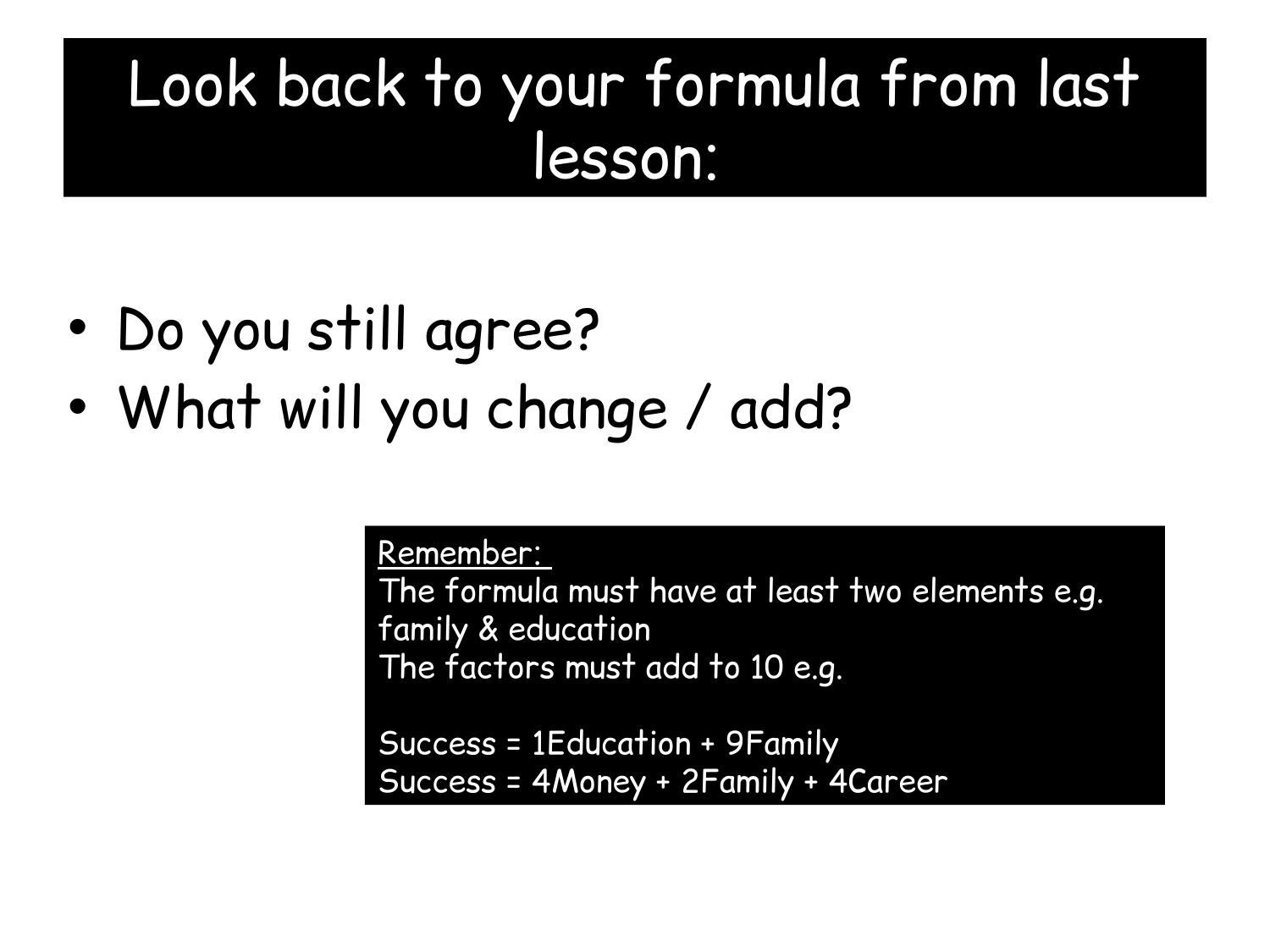

# Look back to your formula from last lesson:
Do you still agree?
What will you change / add?

Remember:
The formula must have at least two elements e.g. family & education
The factors must add to 10 e.g.

Success = 1Education + 9Family
Success = 4Money + 2Family + 4Career